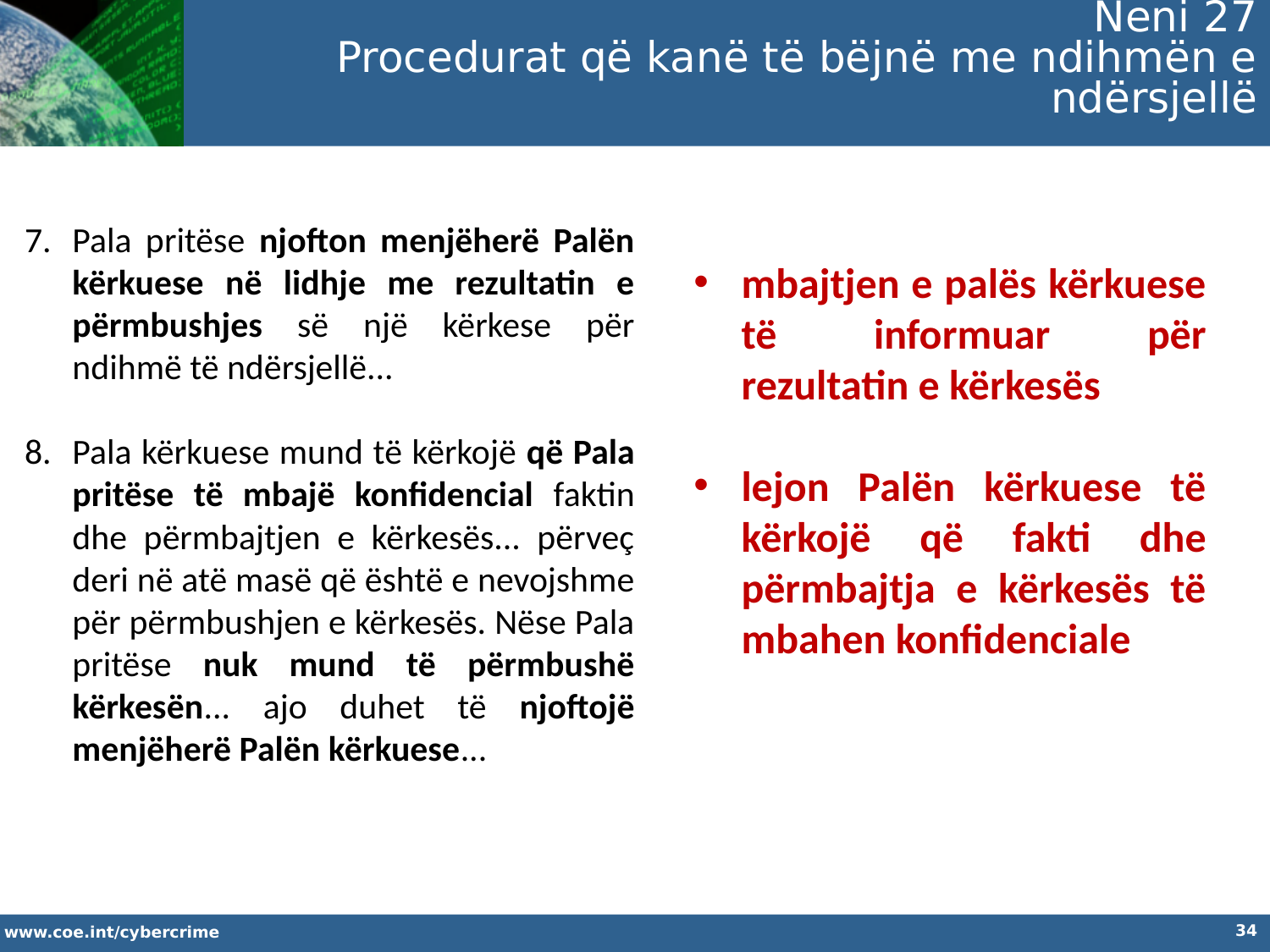

Neni 27
Procedurat që kanë të bëjnë me ndihmën e ndërsjellë
Pala pritëse njofton menjëherë Palën kërkuese në lidhje me rezultatin e përmbushjes së një kërkese për ndihmë të ndërsjellë...

Pala kërkuese mund të kërkojë që Pala pritëse të mbajë konfidencial faktin dhe përmbajtjen e kërkesës... përveç deri në atë masë që është e nevojshme për përmbushjen e kërkesës. Nëse Pala pritëse nuk mund të përmbushë kërkesën... ajo duhet të njoftojë menjëherë Palën kërkuese...
mbajtjen e palës kërkuese të informuar për rezultatin e kërkesës

lejon Palën kërkuese të kërkojë që fakti dhe përmbajtja e kërkesës të mbahen konfidenciale
34